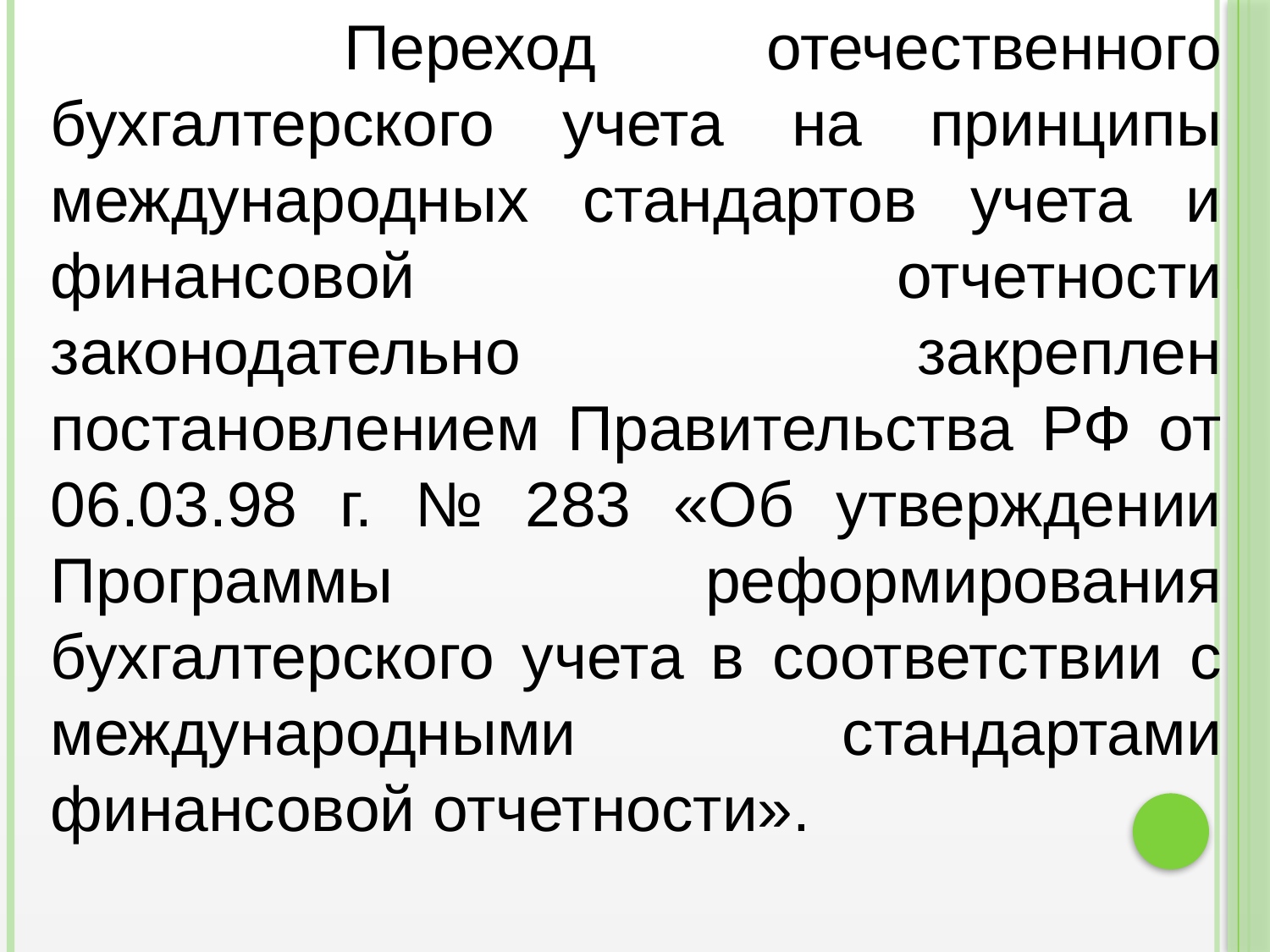

Переход отечественного бухгалтерского учета на принципы международных стандартов учета и финансовой отчетности законодательно закреплен постановлением Правительства РФ от 06.03.98 г. № 283 «Об утверждении Программы реформирования бухгалтерского учета в соответствии с международными стандартами финансовой отчетности».